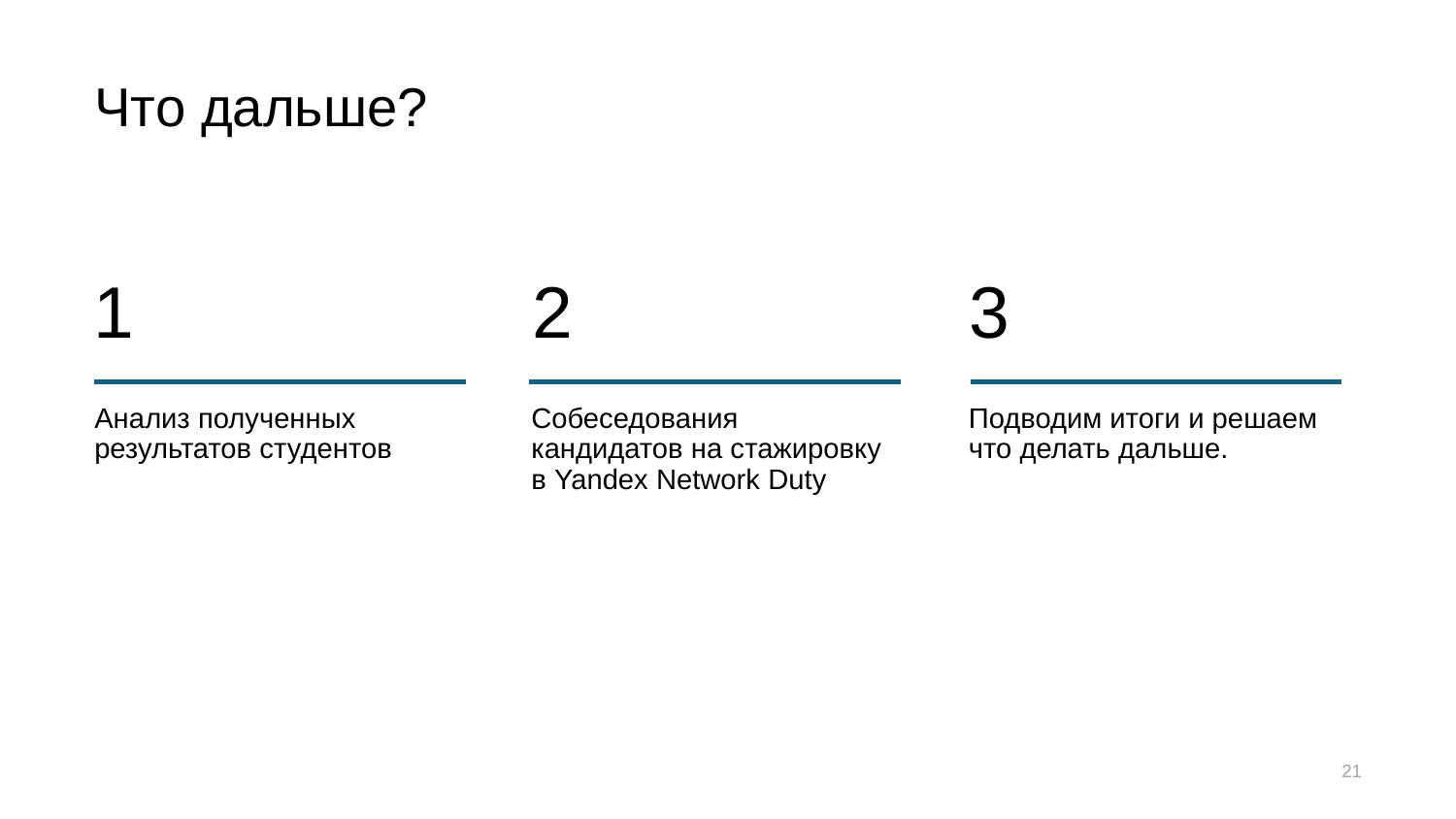

# Что дальше?
1
2
3
Анализ полученных результатов студентов
Собеседования кандидатов на стажировку в Yandex Network Duty
Подводим итоги и решаем что делать дальше.
21